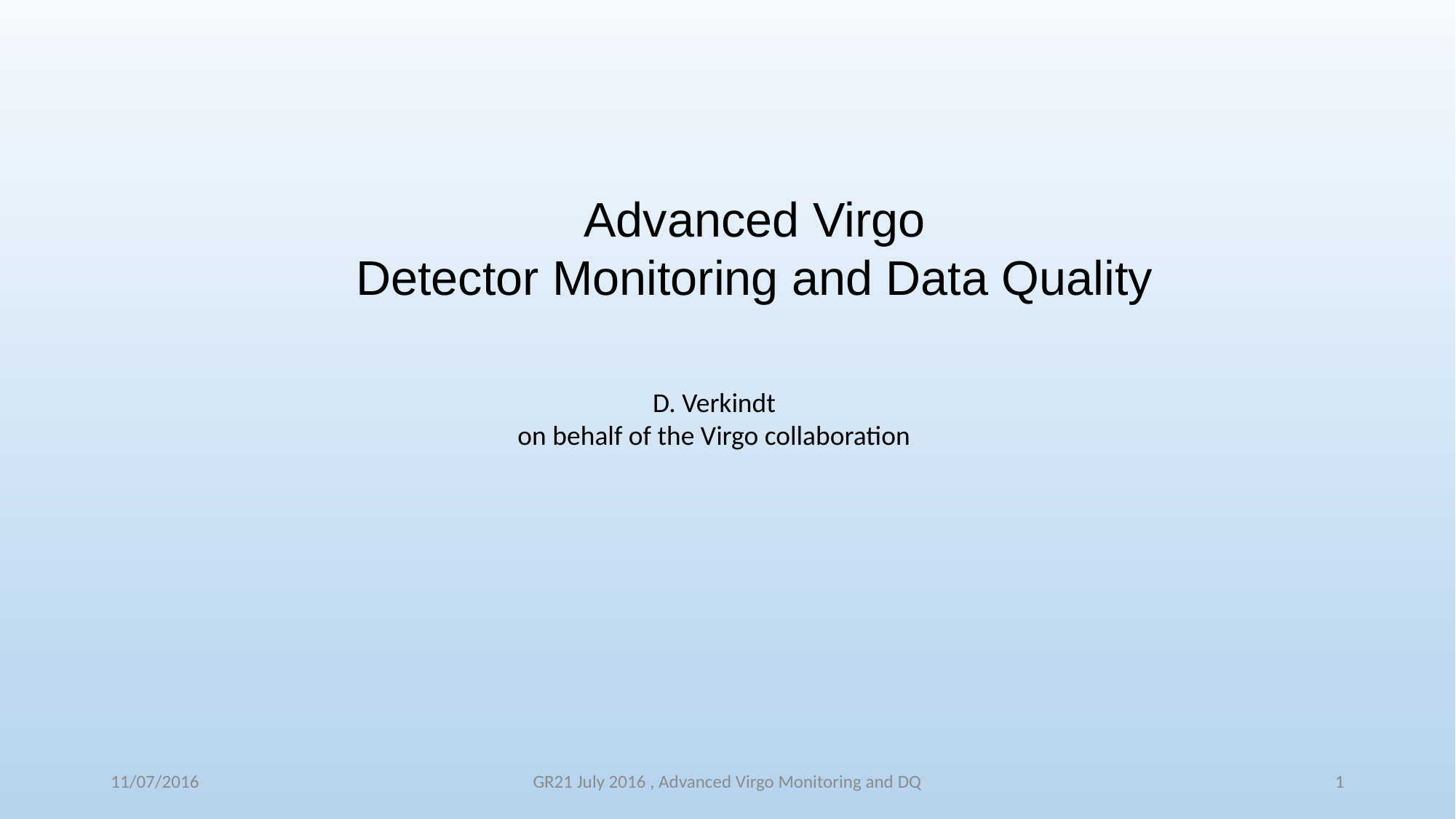

Advanced Virgo
Detector Monitoring and Data Quality
D. Verkindt
on behalf of the Virgo collaboration
11/07/2016
GR21 July 2016 , Advanced Virgo Monitoring and DQ
1